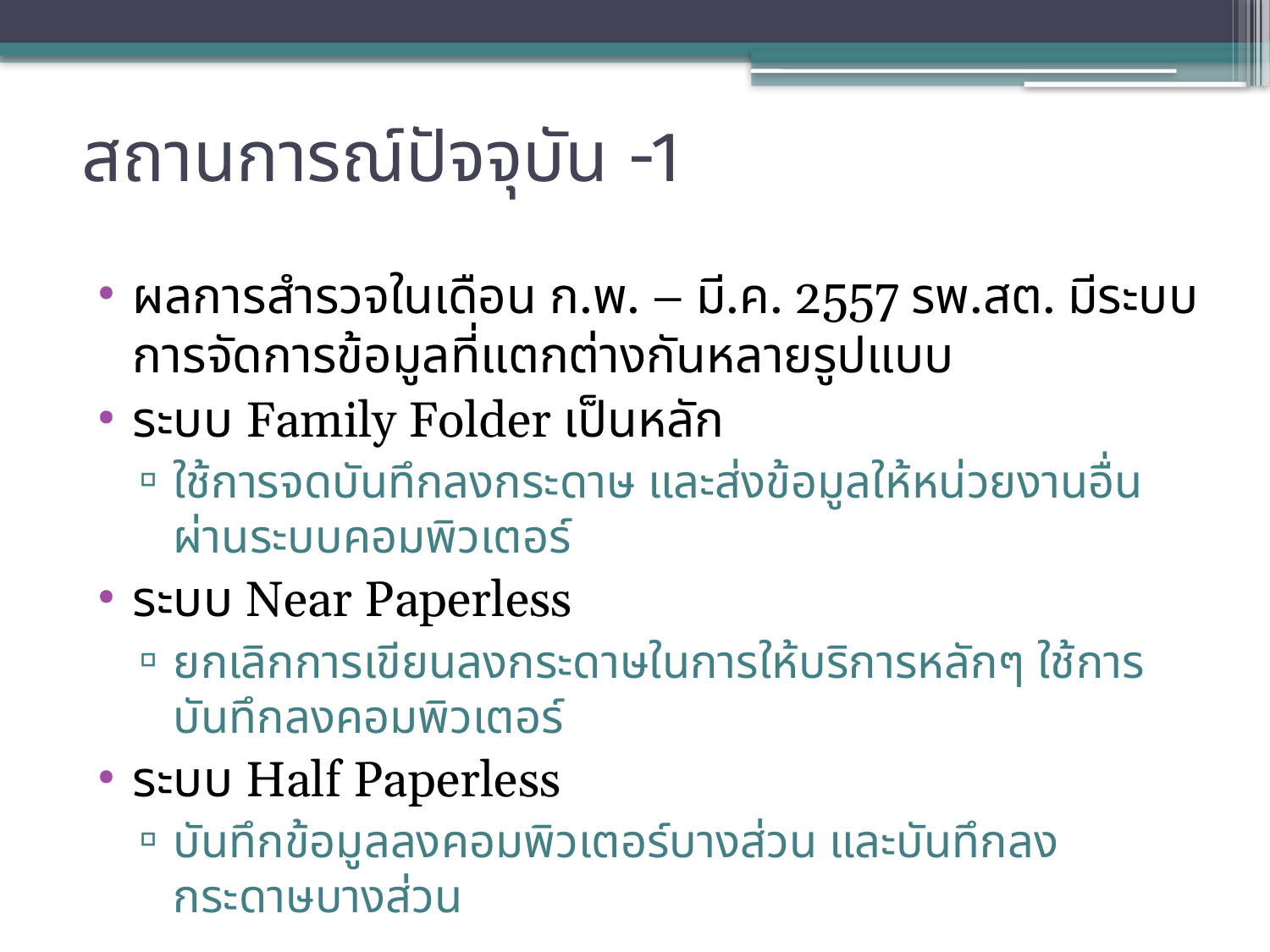

# สถานการณ์ปัจจุบัน -1
ผลการสำรวจในเดือน ก.พ. – มี.ค. 2557 รพ.สต. มีระบบการจัดการข้อมูลที่แตกต่างกันหลายรูปแบบ
ระบบ Family Folder เป็นหลัก
ใช้การจดบันทึกลงกระดาษ และส่งข้อมูลให้หน่วยงานอื่นผ่านระบบคอมพิวเตอร์
ระบบ Near Paperless
ยกเลิกการเขียนลงกระดาษในการให้บริการหลักๆ ใช้การบันทึกลงคอมพิวเตอร์
ระบบ Half Paperless
บันทึกข้อมูลลงคอมพิวเตอร์บางส่วน และบันทึกลงกระดาษบางส่วน